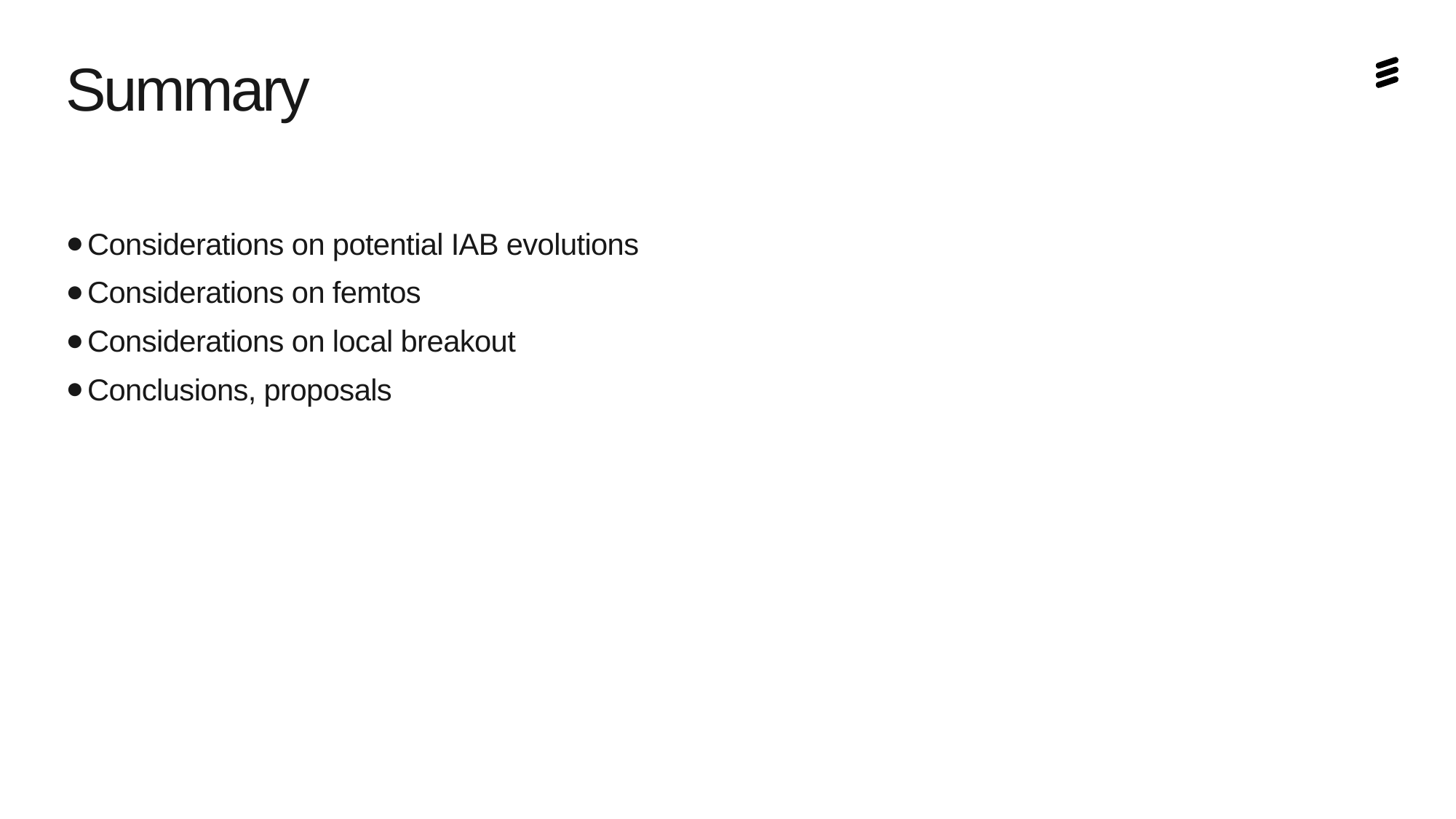

# Summary
Considerations on potential IAB evolutions
Considerations on femtos
Considerations on local breakout
Conclusions, proposals